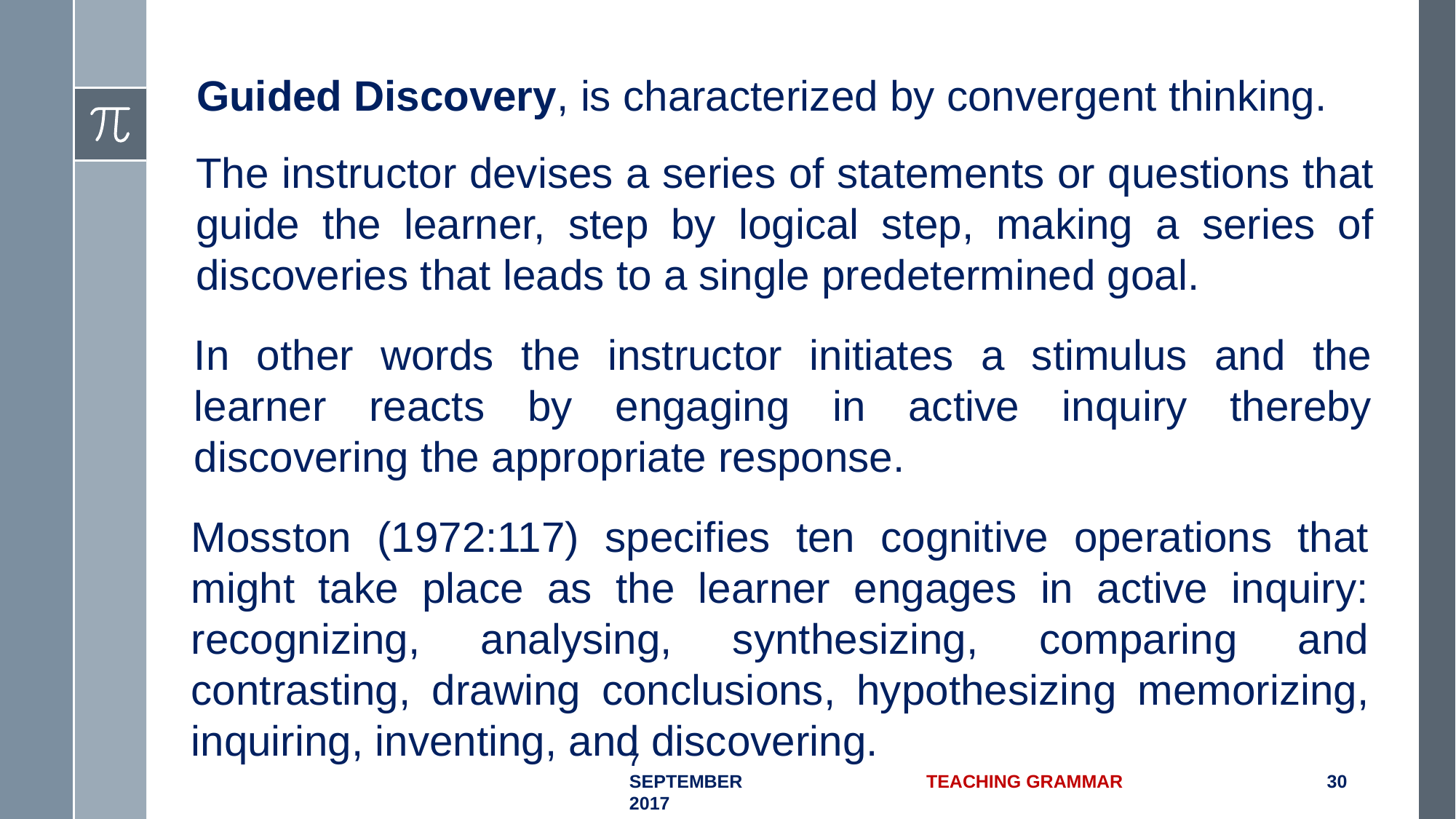

Guided Discovery, is characterized by convergent thinking.
The instructor devises a series of statements or questions that guide the learner, step by logical step, making a series of discoveries that leads to a single predetermined goal.
In other words the instructor initiates a stimulus and the learner reacts by engaging in active inquiry thereby discovering the appropriate response.
Mosston (1972:117) specifies ten cognitive operations that might take place as the learner engages in active inquiry: recognizing, analysing, synthesizing, comparing and contrasting, drawing conclusions, hypothesizing memorizing, inquiring, inventing, and discovering.
7 September 2017
Teaching Grammar
30